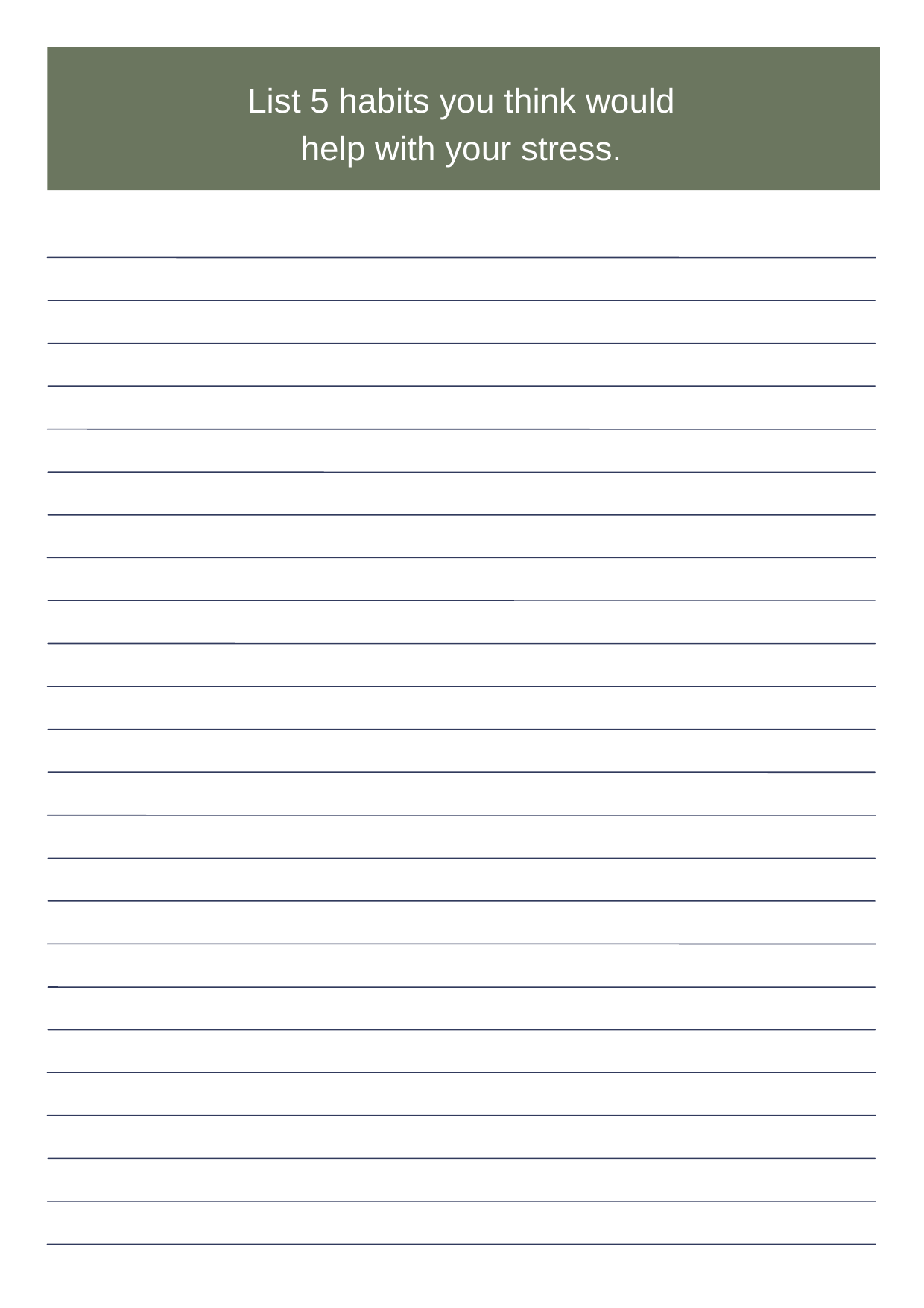

List 5 habits you think would help with your stress.